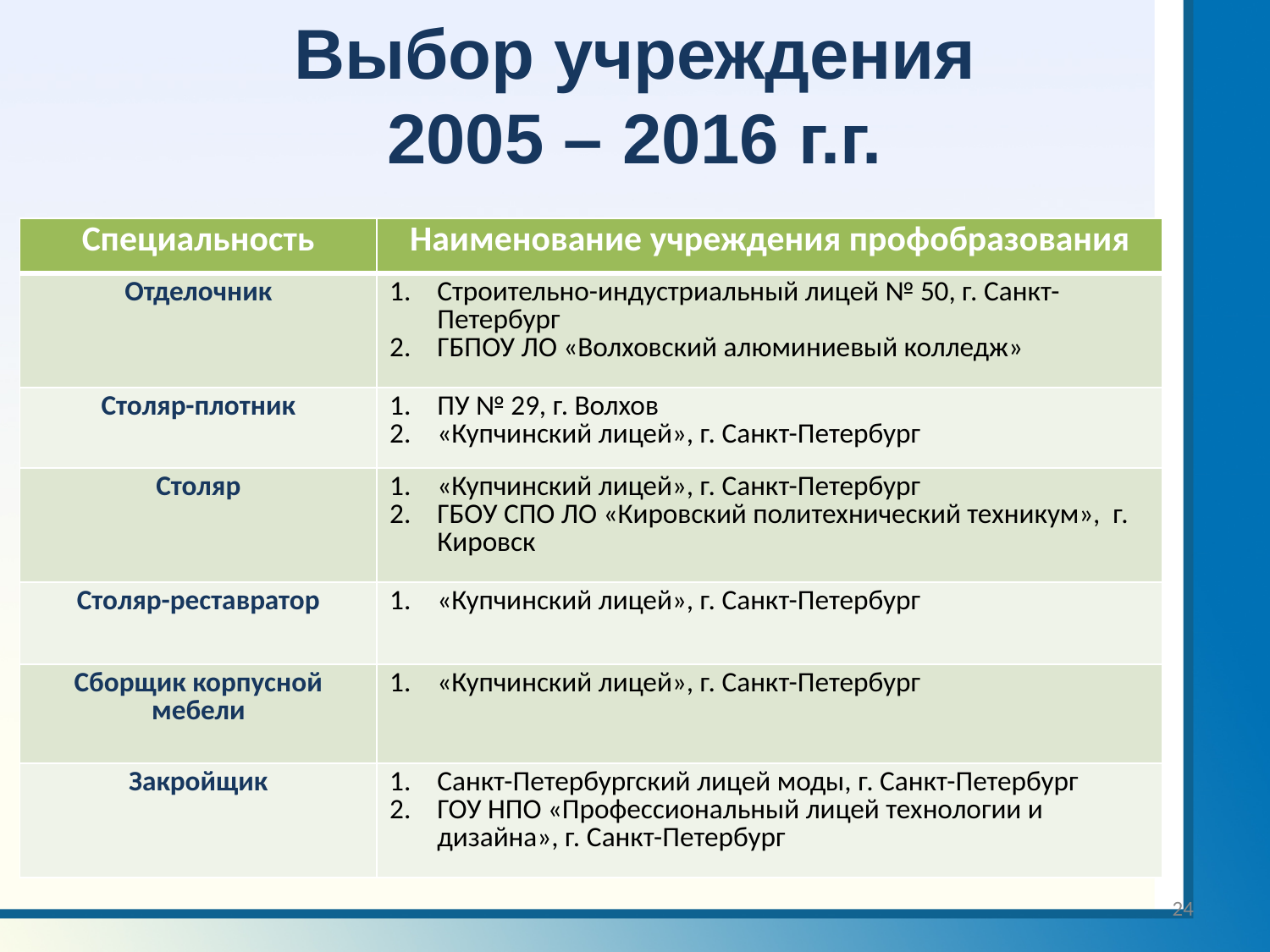

# Выбор учреждения 2005 – 2016 г.г.
| Специальность | Наименование учреждения профобразования |
| --- | --- |
| Отделочник | Строительно-индустриальный лицей № 50, г. Санкт-Петербург ГБПОУ ЛО «Волховский алюминиевый колледж» |
| Столяр-плотник | ПУ № 29, г. Волхов «Купчинский лицей», г. Санкт-Петербург |
| Столяр | «Купчинский лицей», г. Санкт-Петербург ГБОУ СПО ЛО «Кировский политехнический техникум», г. Кировск |
| Столяр-реставратор | «Купчинский лицей», г. Санкт-Петербург |
| Сборщик корпусной мебели | «Купчинский лицей», г. Санкт-Петербург |
| Закройщик | Санкт-Петербургский лицей моды, г. Санкт-Петербург ГОУ НПО «Профессиональный лицей технологии и дизайна», г. Санкт-Петербург |
24